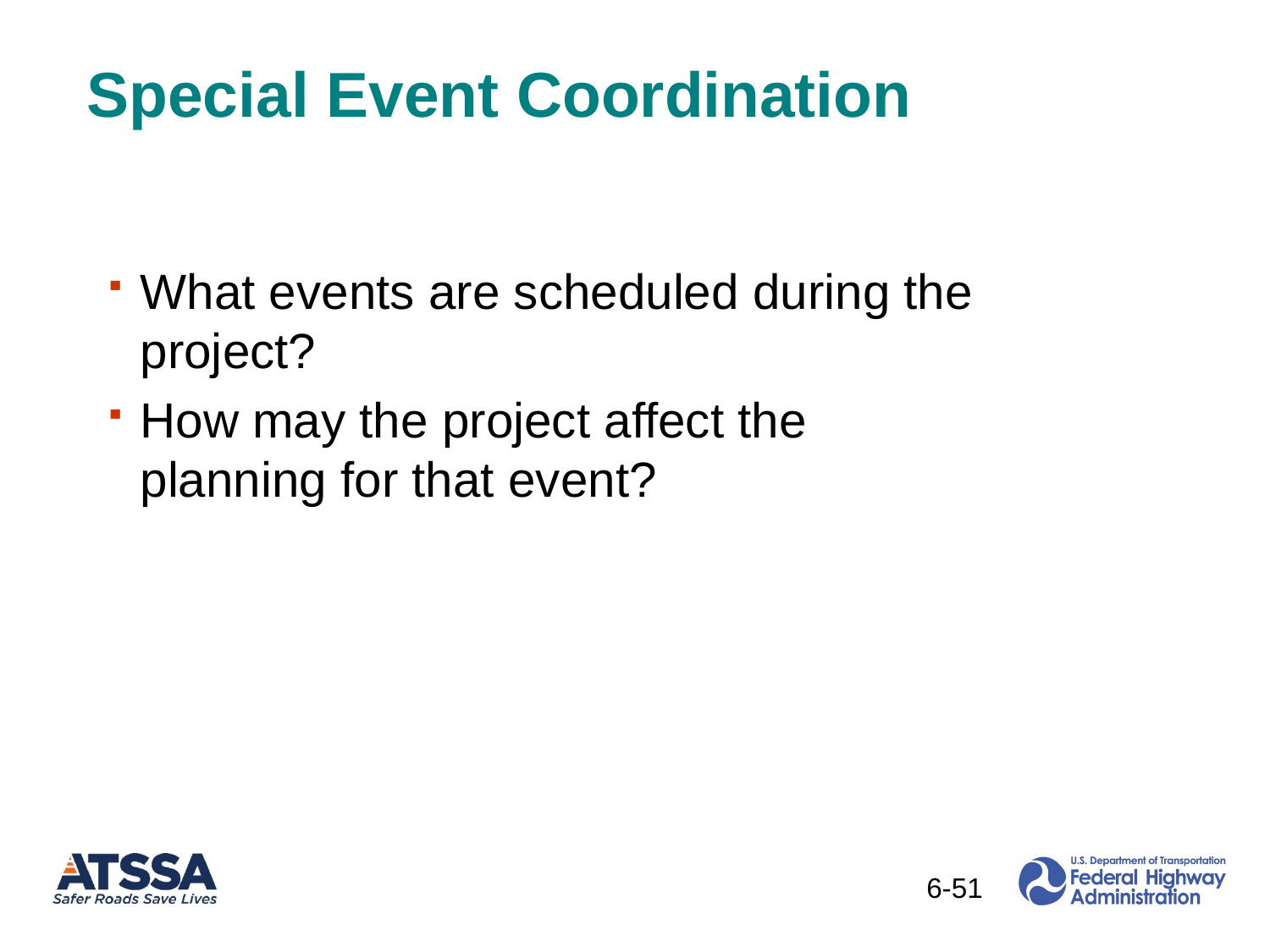

# Special Event Coordination
What events are scheduled during the project?
How may the project affect the planning for that event?